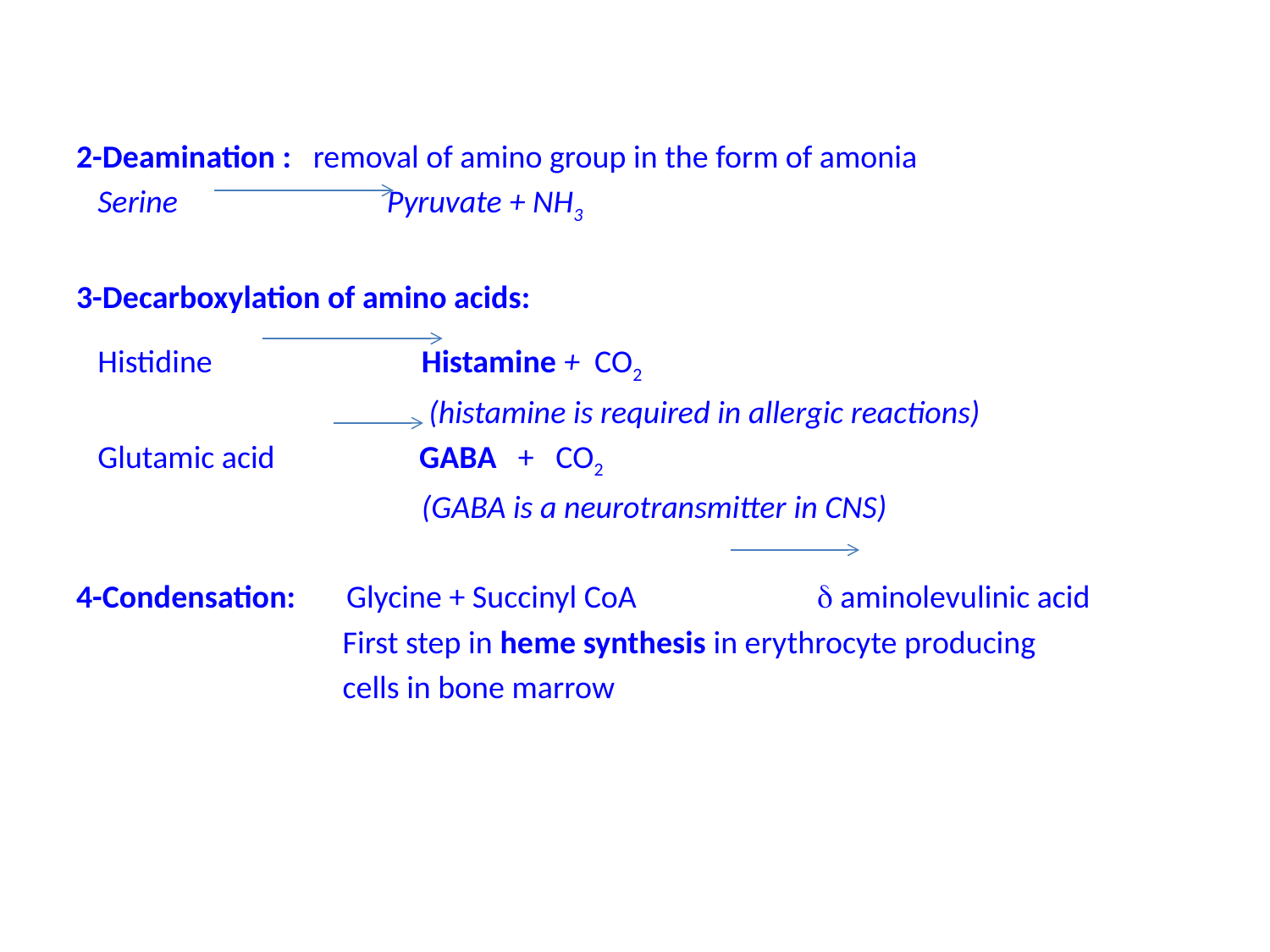

2-Deamination :   removal of amino group in the form of amonia
   Serine                             Pyruvate + NH3

3-Decarboxylation of amino acids:

   Histidine                             Histamine +  CO2
                                                 (histamine is required in allergic reactions)
   Glutamic acid                    GABA   +   CO2
                                                (GABA is a neurotransmitter in CNS)

4-Condensation:       Glycine + Succinyl CoA                         δ aminolevulinic acid
                                     First step in heme synthesis in erythrocyte producing
                                     cells in bone marrow